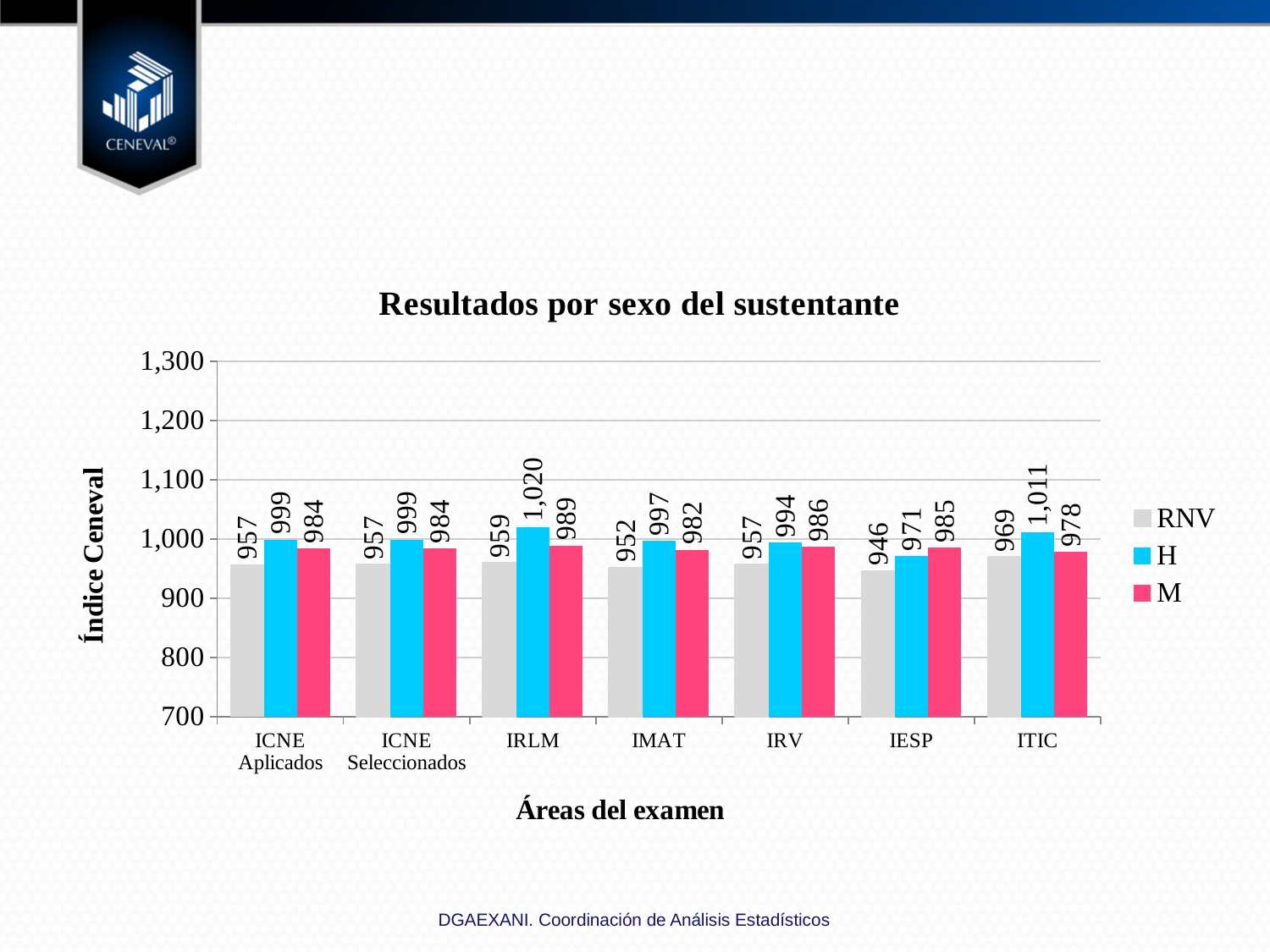

### Chart: Resultados por sexo del sustentante

| Category | RNV | H | M |
|---|---|---|---|
| ICNE Aplicados | 956.5371900826427 | 998.5513090656741 | 983.9857516719985 |
| ICNE Seleccionados | 956.5371900826427 | 998.5513090656741 | 983.9857516719985 |
| IRLM | 959.2768595041335 | 1020.1265535297457 | 988.8136086071532 |
| IMAT | 951.5599173553719 | 996.7246230521733 | 981.834108752543 |
| IRV | 956.9524793388431 | 993.5688600088325 | 986.4328293108462 |
| IESP | 945.8264462809915 | 970.9591823859671 | 984.7833672579262 |
| ITIC | 969.0702479338845 | 1011.3773263516497 | 978.0648444315208 |
DGAEXANI. Coordinación de Análisis Estadísticos